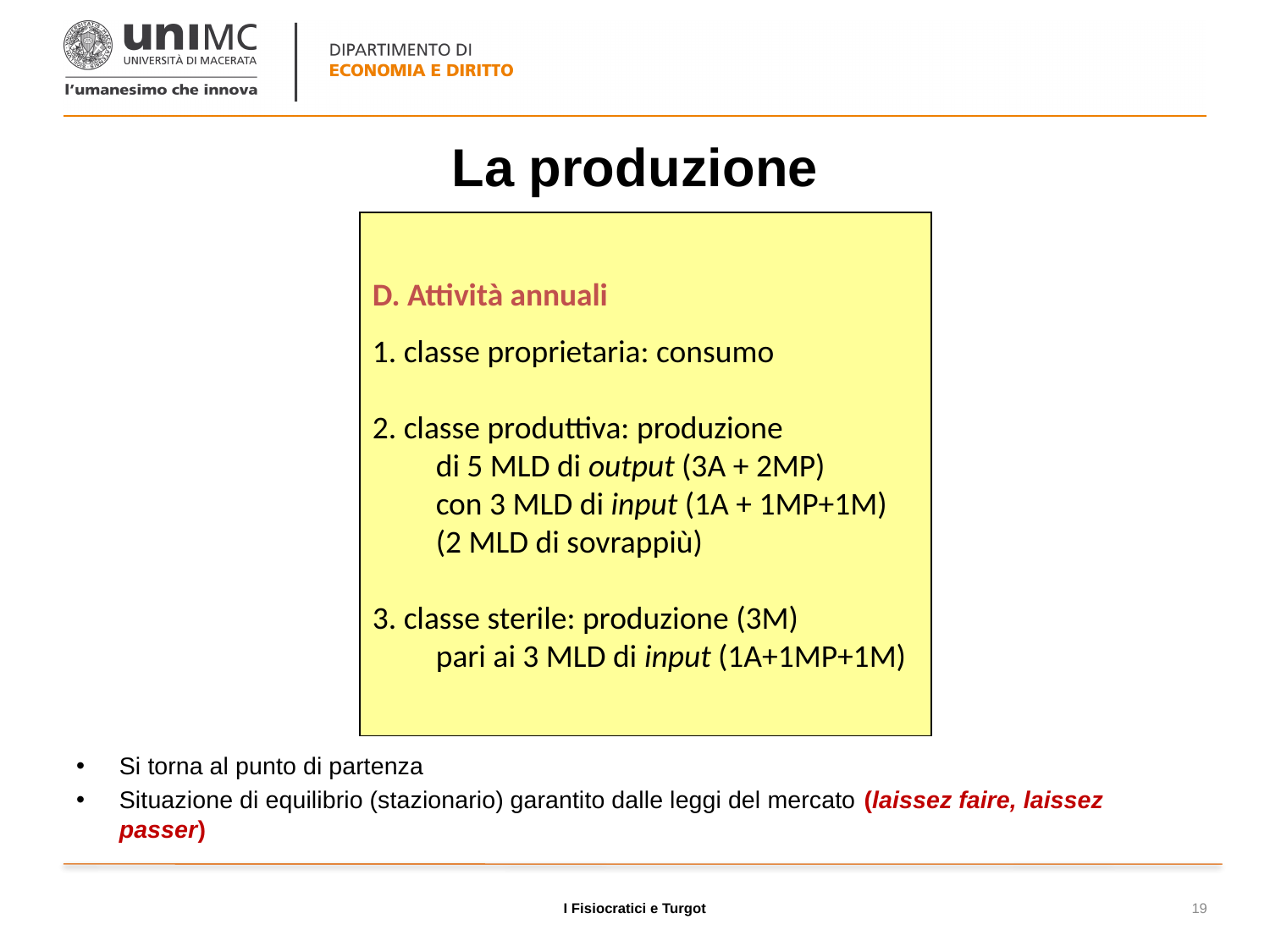

# La produzione
D. Attività annuali

1. classe proprietaria: consumo

2. classe produttiva: produzione
di 5 MLD di output (3A + 2MP)
con 3 MLD di input (1A + 1MP+1M)
(2 MLD di sovrappiù)

3. classe sterile: produzione (3M)
pari ai 3 MLD di input (1A+1MP+1M)
Si torna al punto di partenza
Situazione di equilibrio (stazionario) garantito dalle leggi del mercato (laissez faire, laissez passer)

I Fisiocratici e Turgot
19